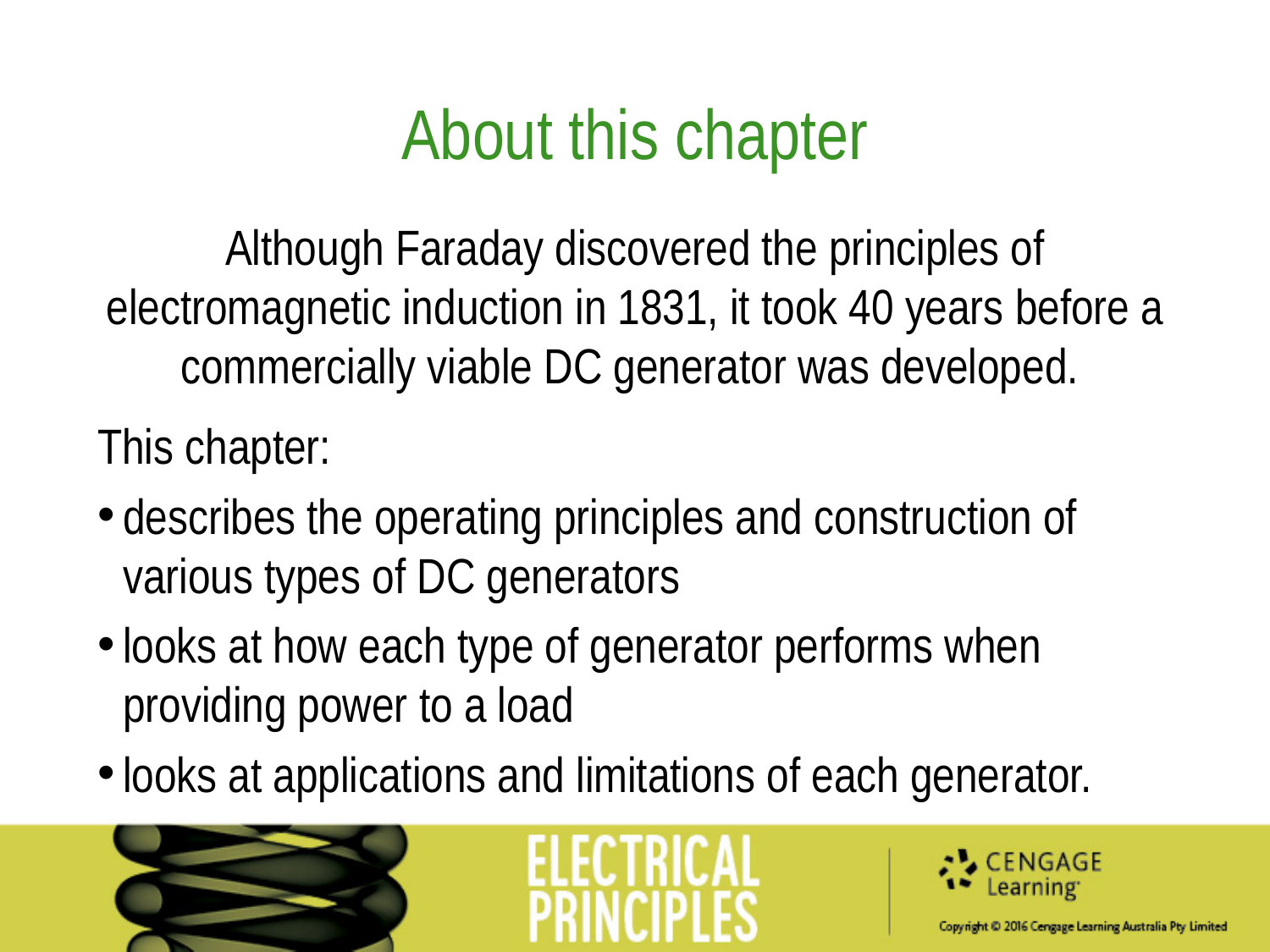

About this chapter
Although Faraday discovered the principles of electromagnetic induction in 1831, it took 40 years before a commercially viable DC generator was developed.
This chapter:
describes the operating principles and construction of various types of DC generators
looks at how each type of generator performs when providing power to a load
looks at applications and limitations of each generator.